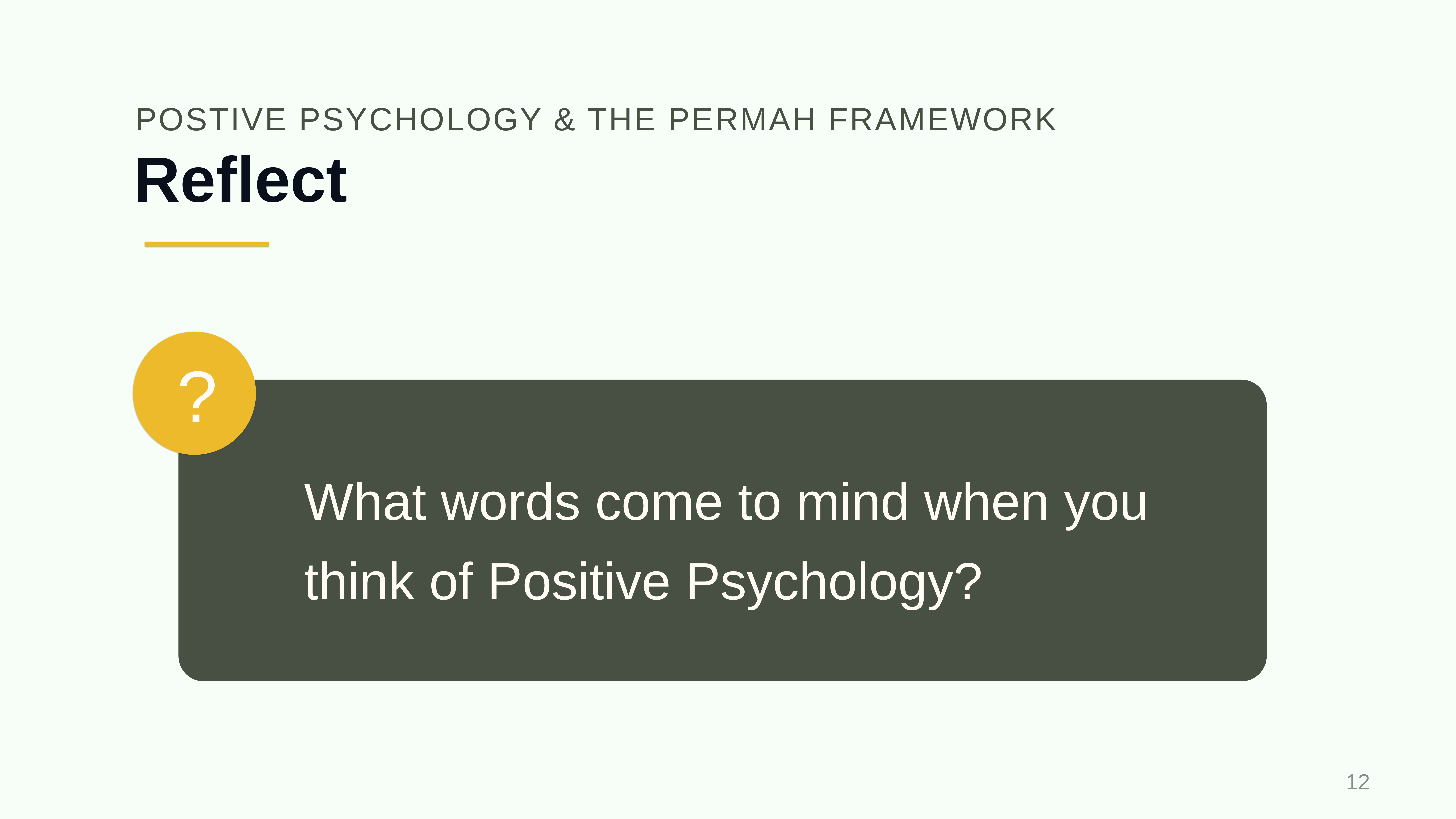

POSTIVE PSYCHOLOGY & THE PERMAH FRAMEWORK
# Reflect

?

What words come to mind when you think of Positive Psychology?
12